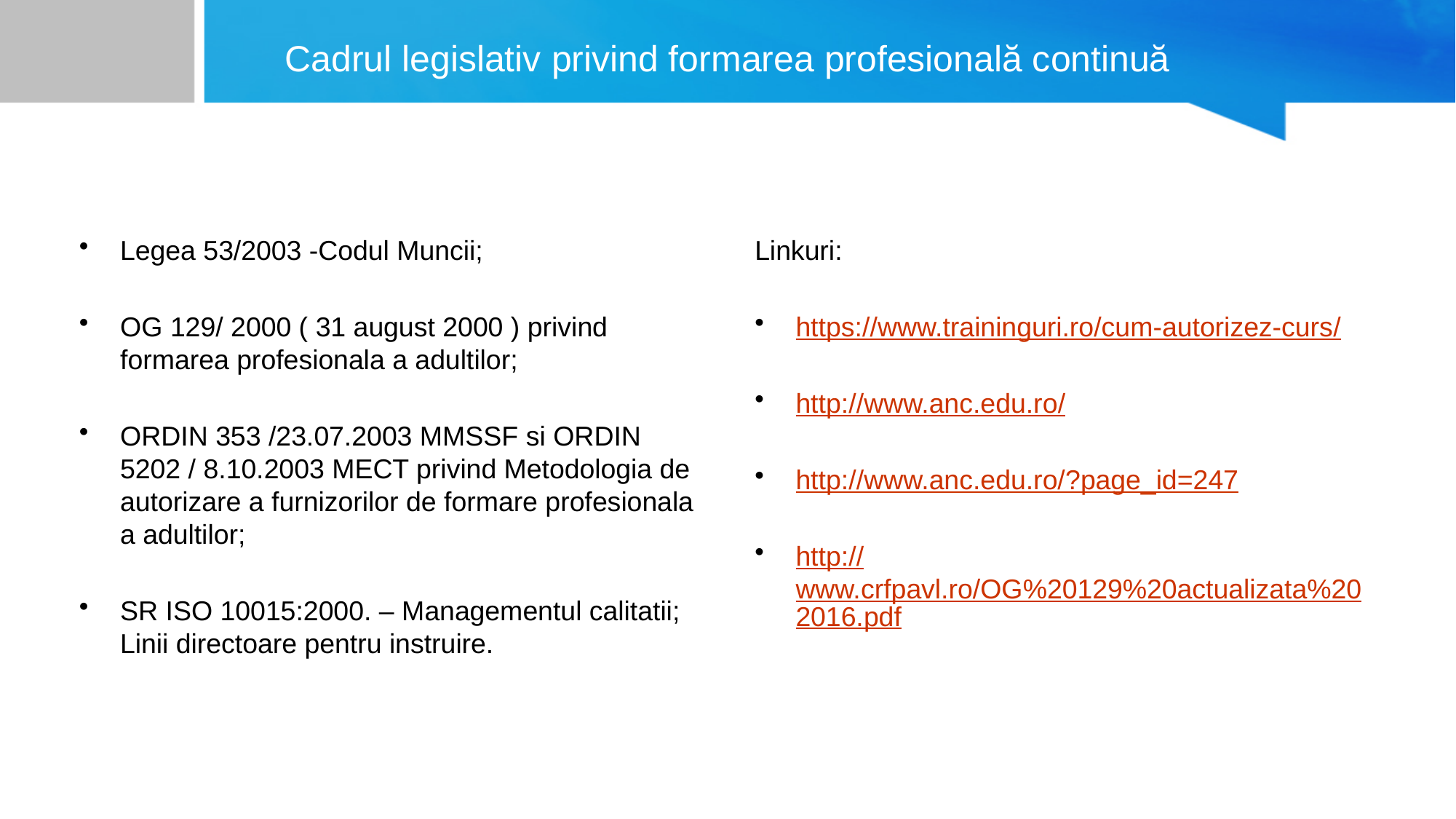

# Cadrul legislativ privind formarea profesională continuă
Legea 53/2003 -Codul Muncii;

OG 129/ 2000 ( 31 august 2000 ) privind formarea profesionala a adultilor;

ORDIN 353 /23.07.2003 MMSSF si ORDIN 5202 / 8.10.2003 MECT privind Metodologia de autorizare a furnizorilor de formare profesionala a adultilor;

SR ISO 10015:2000. – Managementul calitatii; Linii directoare pentru instruire.

Linkuri:

https://www.traininguri.ro/cum-autorizez-curs/

http://www.anc.edu.ro/

http://www.anc.edu.ro/?page_id=247

http://www.crfpavl.ro/OG%20129%20actualizata%202016.pdf